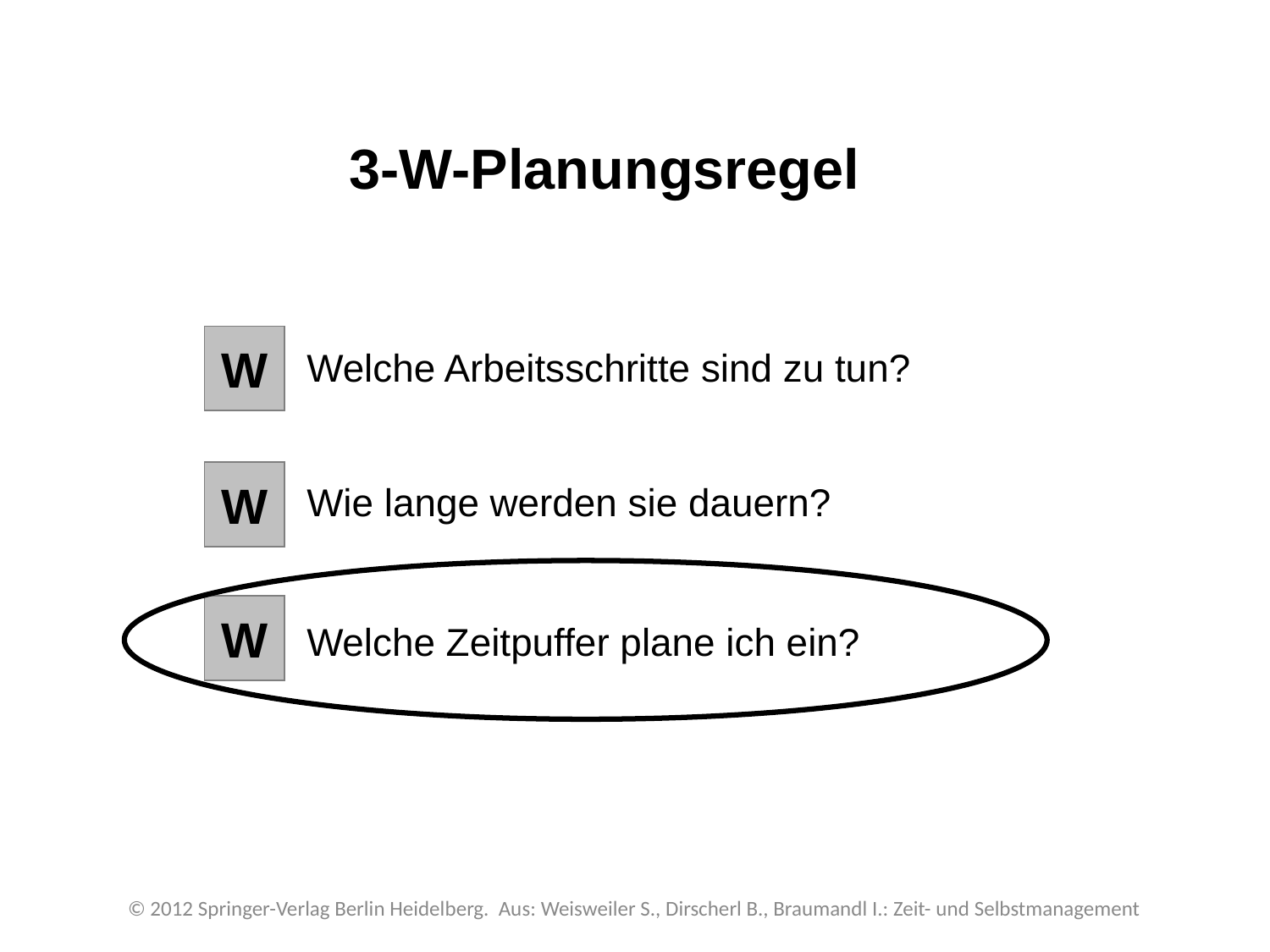

3-W-Planungsregel
W
Welche Arbeitsschritte sind zu tun?
W
Wie lange werden sie dauern?
W
Welche Zeitpuffer plane ich ein?

© 2012 Springer-Verlag Berlin Heidelberg.  Aus: Weisweiler S., Dirscherl B., Braumandl I.: Zeit- und Selbstmanagement